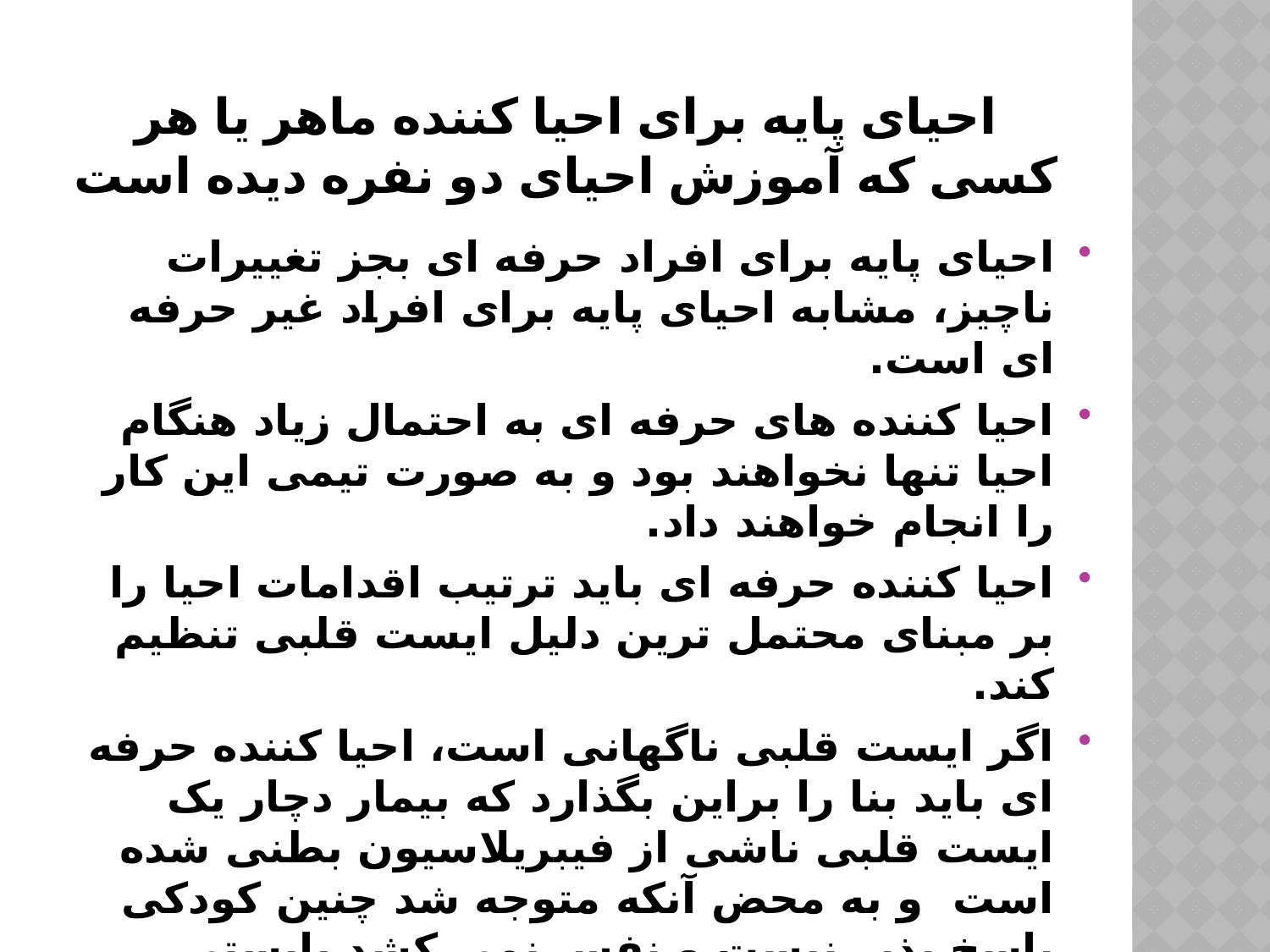

# احیای پایه برای احیا کننده ماهر یا هر کسی که آموزش احیای دو نفره دیده است
احیای پایه برای افراد حرفه ای بجز تغییرات ناچیز، مشابه احیای پایه برای افراد غیر حرفه ای است.
احیا کننده های حرفه ای به احتمال زیاد هنگام احیا تنها نخواهند بود و به صورت تیمی این کار را انجام خواهند داد.
احیا کننده حرفه ای باید ترتیب اقدامات احیا را بر مبنای محتمل ترین دلیل ایست قلبی تنظیم کند.
اگر ایست قلبی ناگهانی است، احیا کننده حرفه ای باید بنا را براین بگذارد که بیمار دچار یک ایست قلبی ناشی از فیبریلاسیون بطنی شده است  و به محض آنکه متوجه شد چنین کودکی پاسخ پذیر نیست و نفس نمی کشد بایستی سریعا از اورژانس کمک بخواهد و یک AED تهیه نماید و CPR را شروع کرده و از AED استفاده نماید.